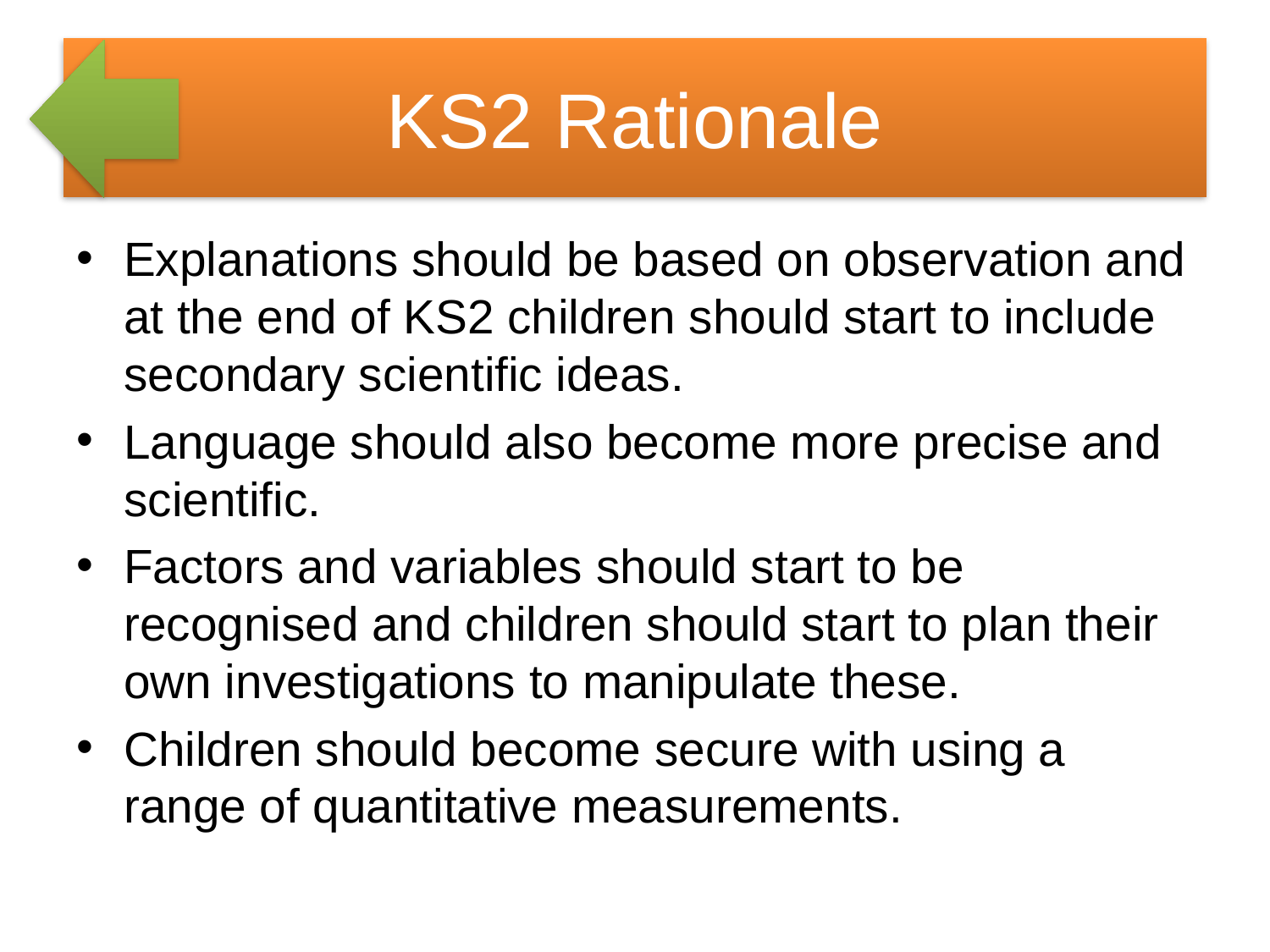

# KS2 Rationale

Explanations should be based on observation and at the end of KS2 children should start to include secondary scientific ideas.
Language should also become more precise and scientific.
Factors and variables should start to be recognised and children should start to plan their own investigations to manipulate these.
Children should become secure with using a range of quantitative measurements.